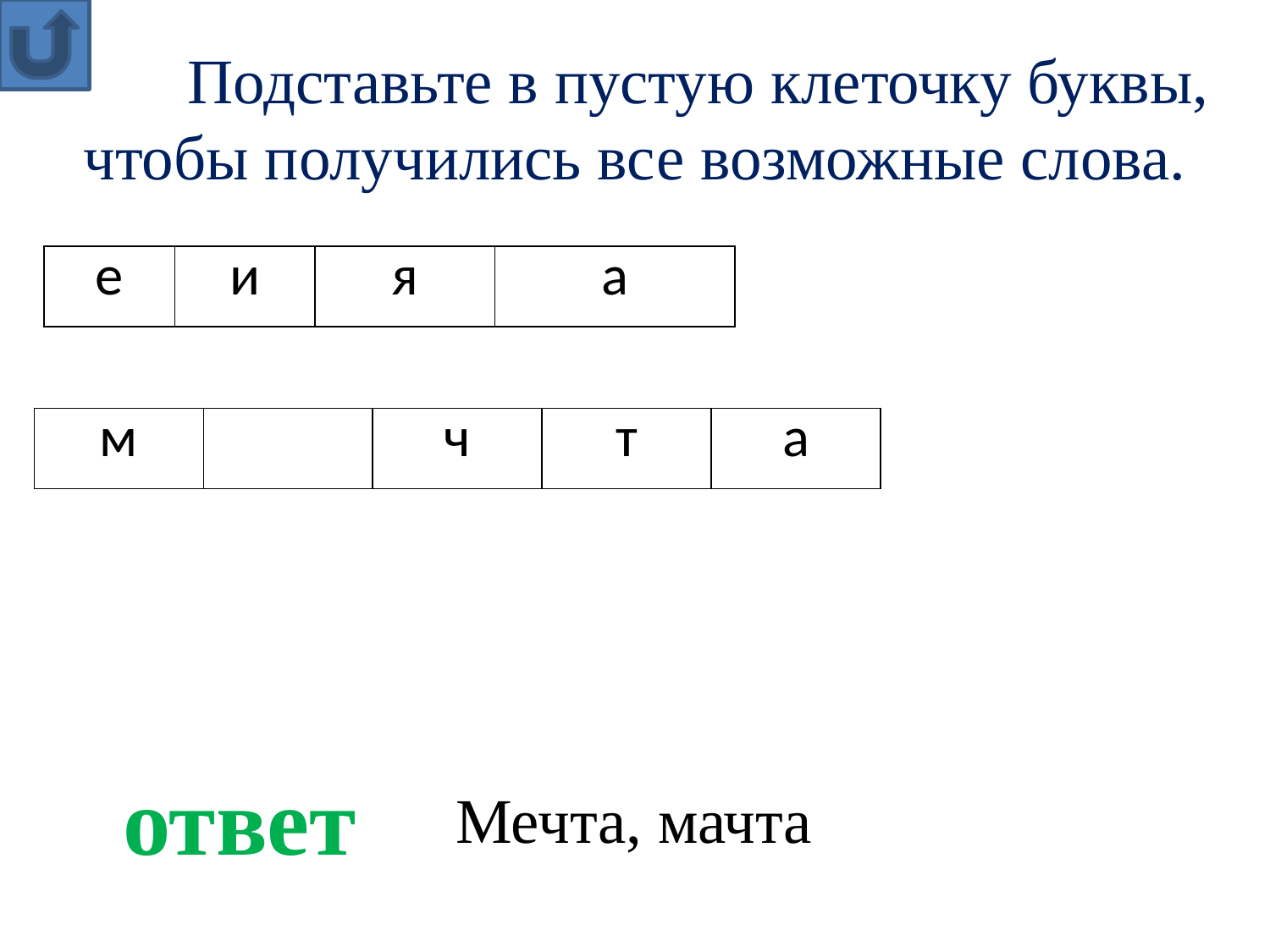

Подставьте в пустую клеточку буквы, чтобы получились все возможные слова.
| е | и | я | а |
| --- | --- | --- | --- |
| м |  | ч | т | а |
| --- | --- | --- | --- | --- |
ответ
   Мечта, мачта